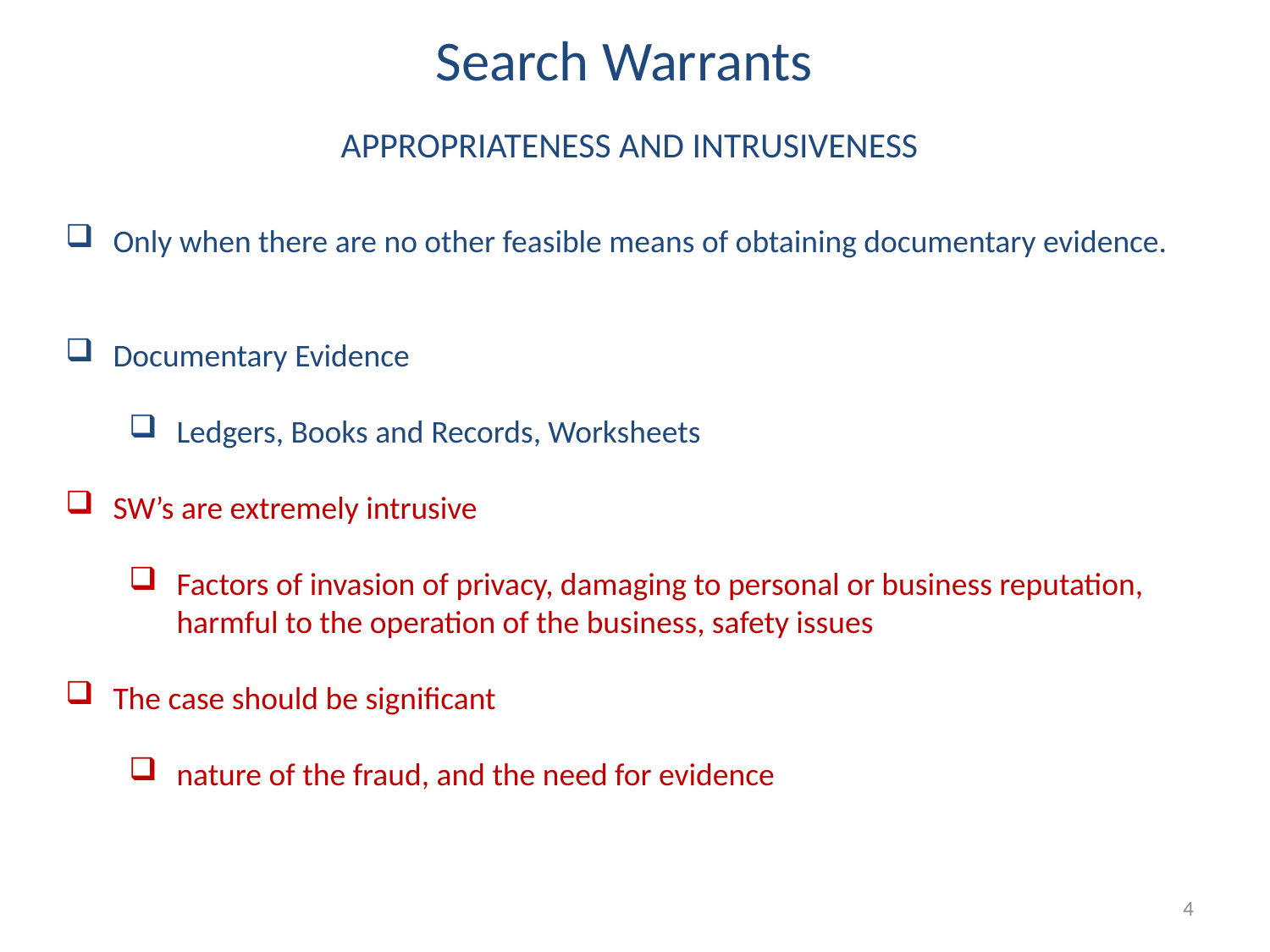

Search Warrants
APPROPRIATENESS AND INTRUSIVENESS

Only when there are no other feasible means of obtaining documentary evidence.

Documentary Evidence

Ledgers, Books and Records, Worksheets

SW’s are extremely intrusive

Factors of invasion of privacy, damaging to personal or business reputation, harmful to the operation of the business, safety issues

The case should be significant

nature of the fraud, and the need for evidence

4